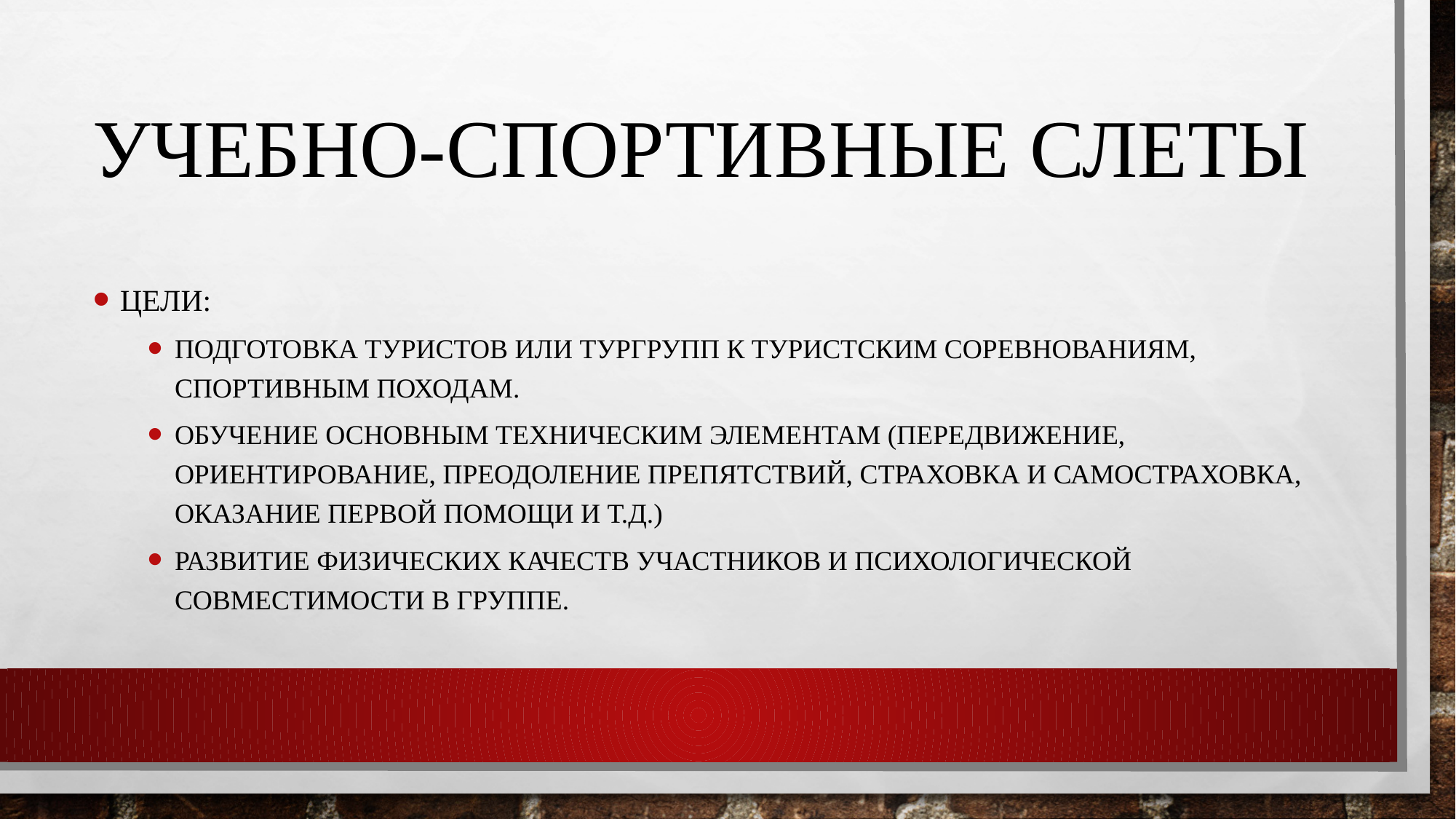

# Учебно-спортивные слеты
Цели:
подготовка туристов или тургрупп к туристским соревнованиям, спортивным походам.
обучение основным техническим элементам (передвижение, ориентирование, преодоление препятствий, страховка и самостраховка, оказание первой помощи и т.д.)
развитие физических качеств участников и психологической совместимости в группе.